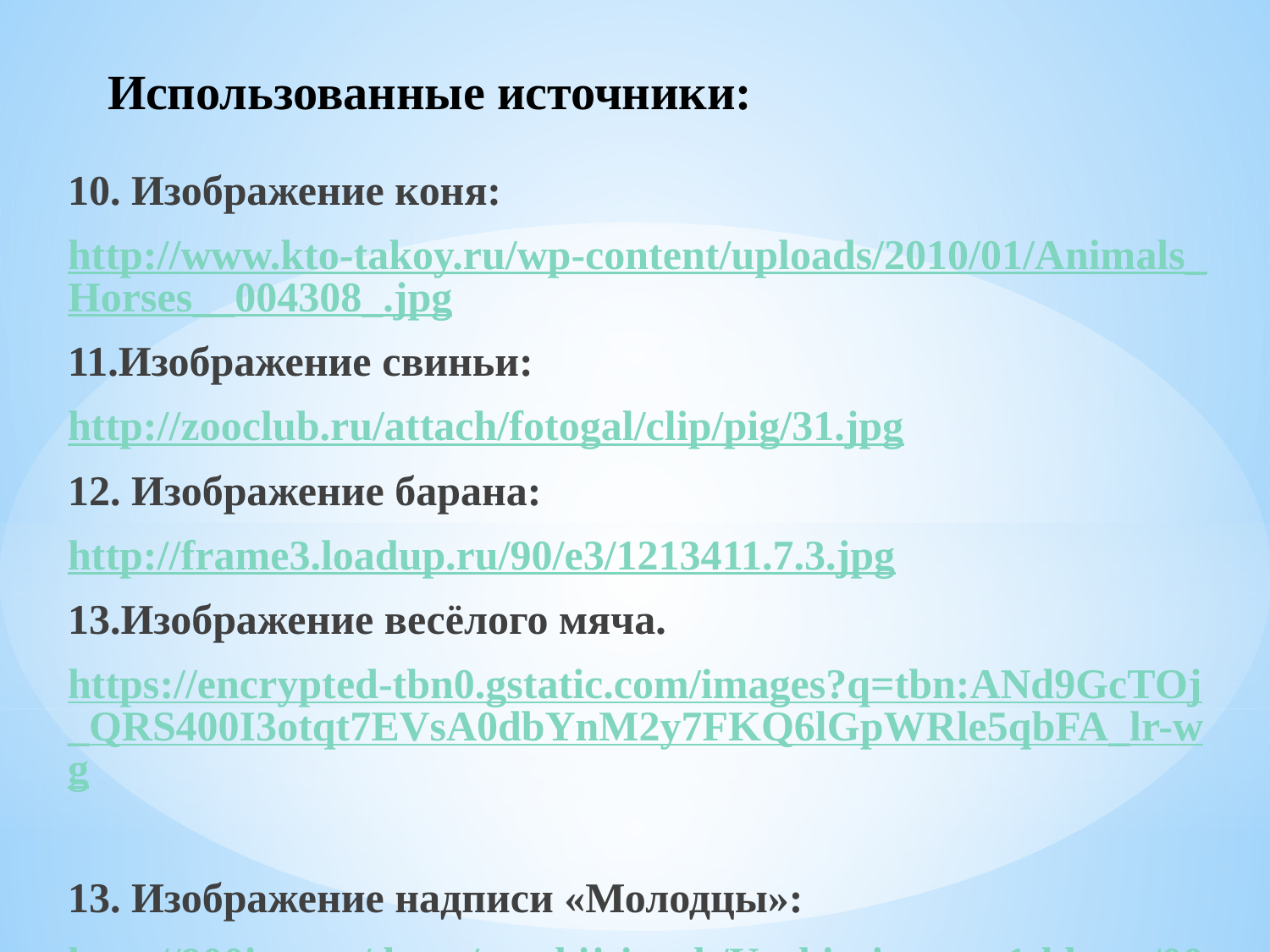

# Использованные источники:
10. Изображение коня:
http://www.kto-takoy.ru/wp-content/uploads/2010/01/Animals_Horses__004308_.jpg
11.Изображение свиньи:
http://zooclub.ru/attach/fotogal/clip/pig/31.jpg
12. Изображение барана:
http://frame3.loadup.ru/90/e3/1213411.7.3.jpg
13.Изображение весёлого мяча.
https://encrypted-tbn0.gstatic.com/images?q=tbn:ANd9GcTOj_QRS400I3otqt7EVsA0dbYnM2y7FKQ6lGpWRle5qbFA_lr-wg

13. Изображение надписи «Молодцы»:
http://900igr.net/datas/russkij-jazyk/Uroki-pisma-v-1-klasse/0014-014-Molodtsy.jpg